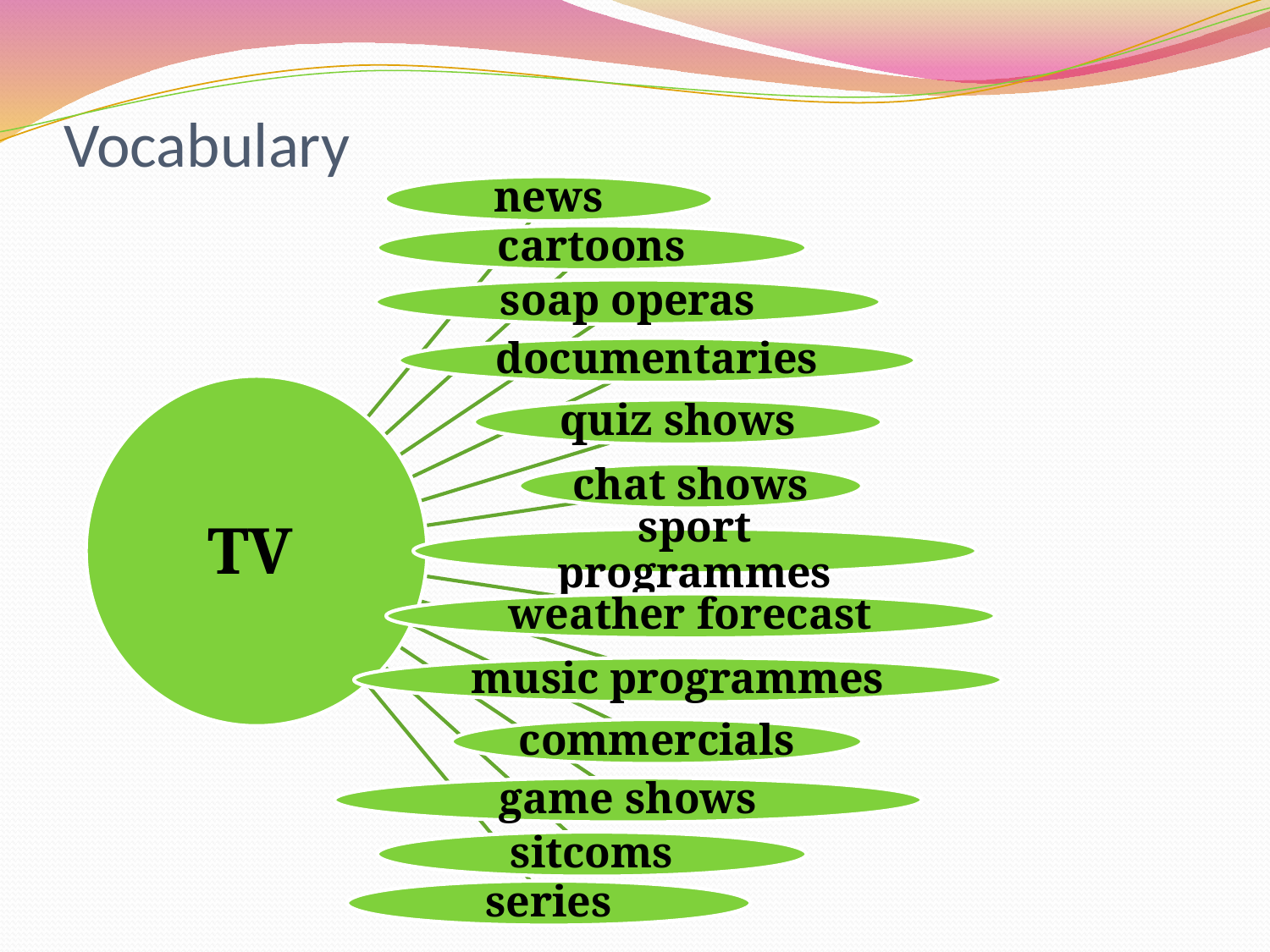

# Vocabulary
news
cartoons
soap operas
documentaries
quiz shows
chat shows
sport programmes
weather forecast
music programmes
commercials
game shows
sitcoms
series
TV